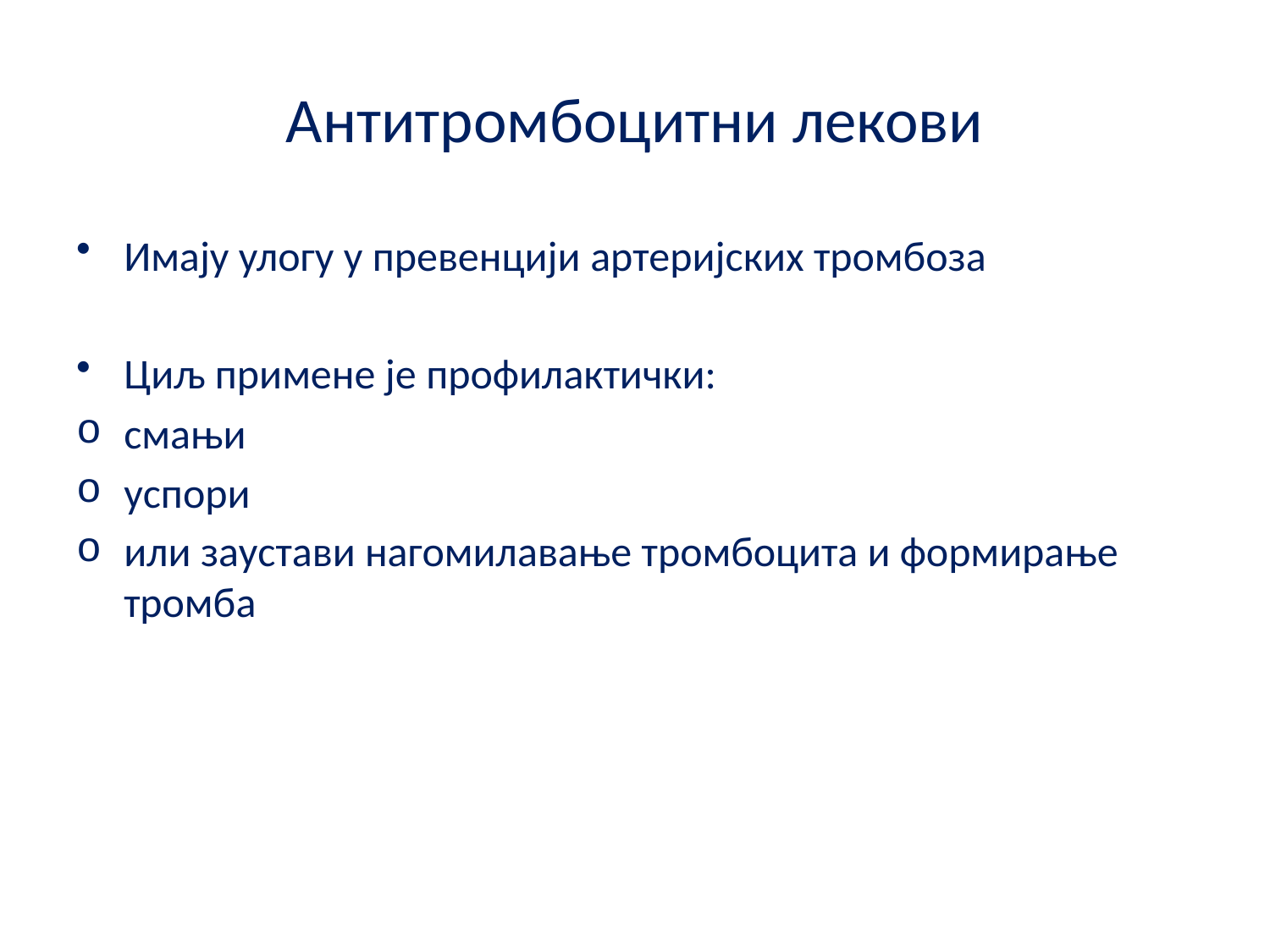

# Антитромбоцитни лекови
Имају улогу у превенцији артеријских тромбоза

Циљ примене је профилактички:
смањи
успори
или заустави нагомилавање тромбоцита и формирање тромба